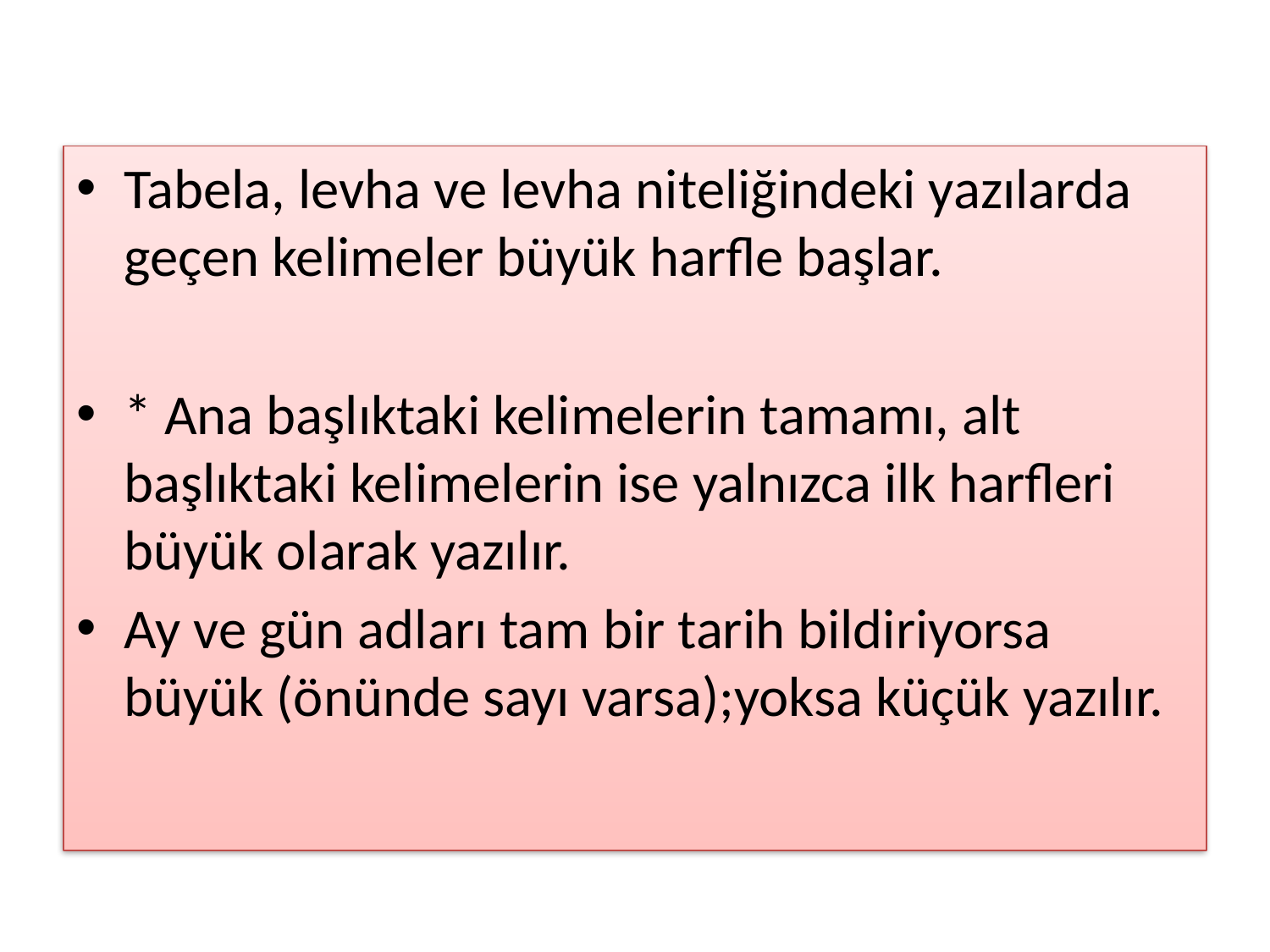

#
Tabela, levha ve levha niteliğindeki yazılarda geçen kelimeler büyük harfle başlar.

* Ana başlıktaki kelimelerin tamamı, alt başlıktaki kelimelerin ise yalnızca ilk harfleri büyük olarak yazılır.
Ay ve gün adları tam bir tarih bildiriyorsa büyük (önünde sayı varsa);yoksa küçük yazılır.